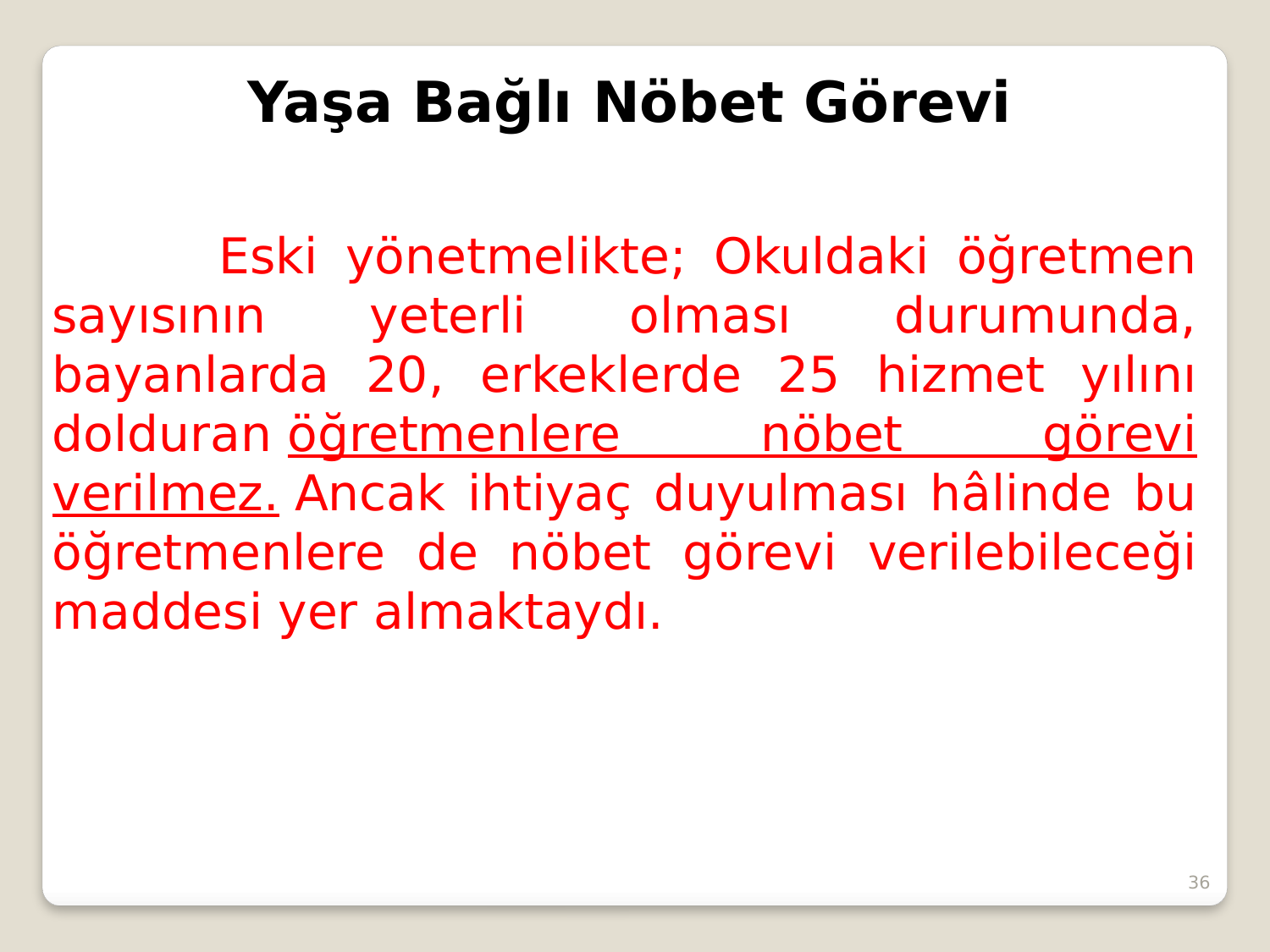

Yaşa Bağlı Nöbet Görevi

      Eski yönetmelikte; Okuldaki öğretmen sayısının yeterli olması durumunda, bayanlarda 20, erkeklerde 25 hizmet yılını dolduran öğretmenlere nöbet görevi verilmez. Ancak ihtiyaç duyulması hâlinde bu öğretmenlere de nöbet görevi verilebileceği maddesi yer almaktaydı.
36